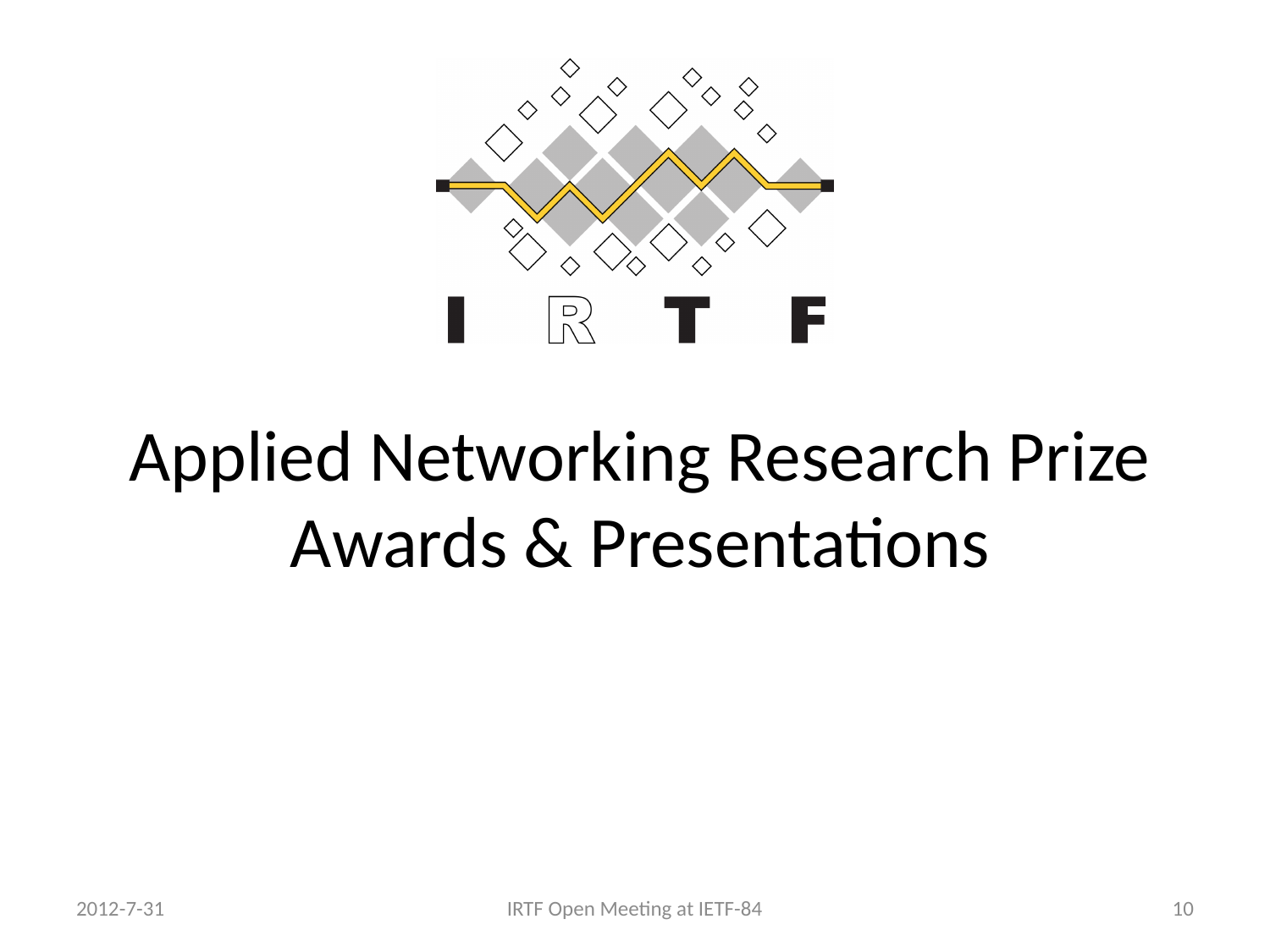

# Applied Networking Research Prize Awards & Presentations

2012-7-31
IRTF Open Meeting at IETF-84
10